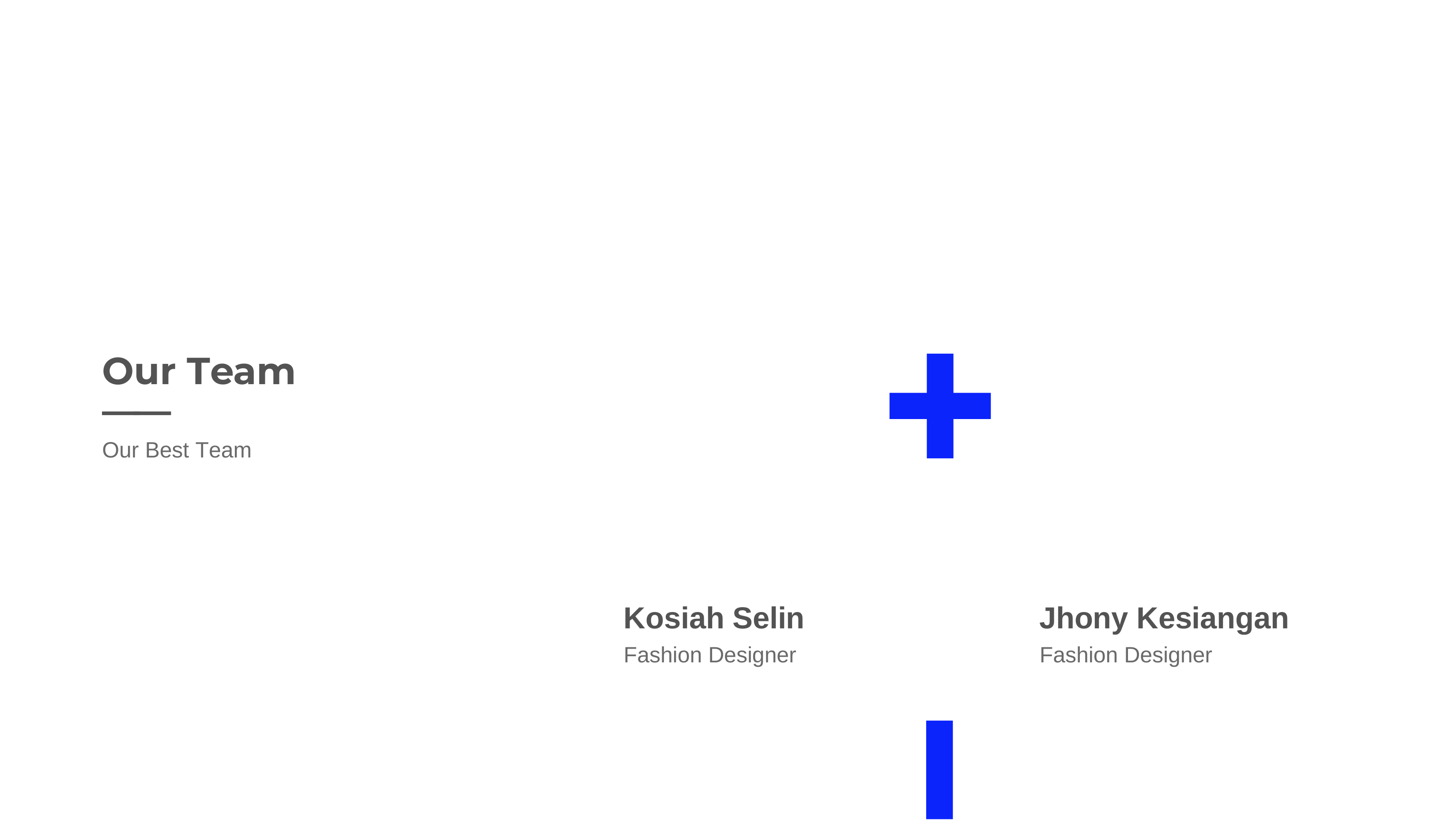

Our Team
——

Our Best Team
Kosiah Selin

Fashion Designer
Jhony Kesiangan

Fashion Designer